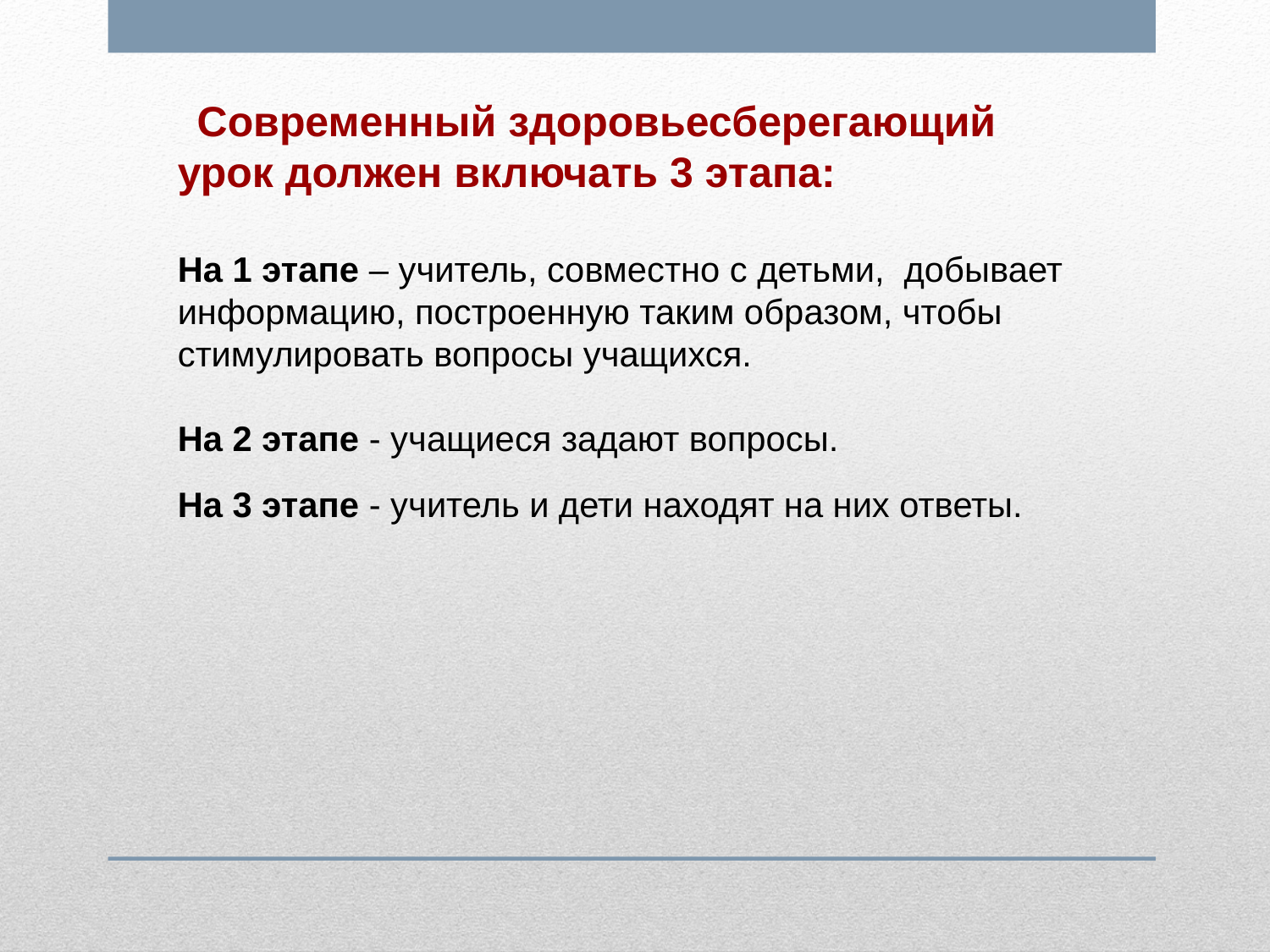

Современный здоровьесберегающий урок должен включать 3 этапа:

На 1 этапе – учитель, совместно с детьми,  добывает  информацию, построенную таким образом, чтобы стимулировать вопросы учащихся.

На 2 этапе - учащиеся задают вопросы.

На 3 этапе - учитель и дети находят на них ответы.